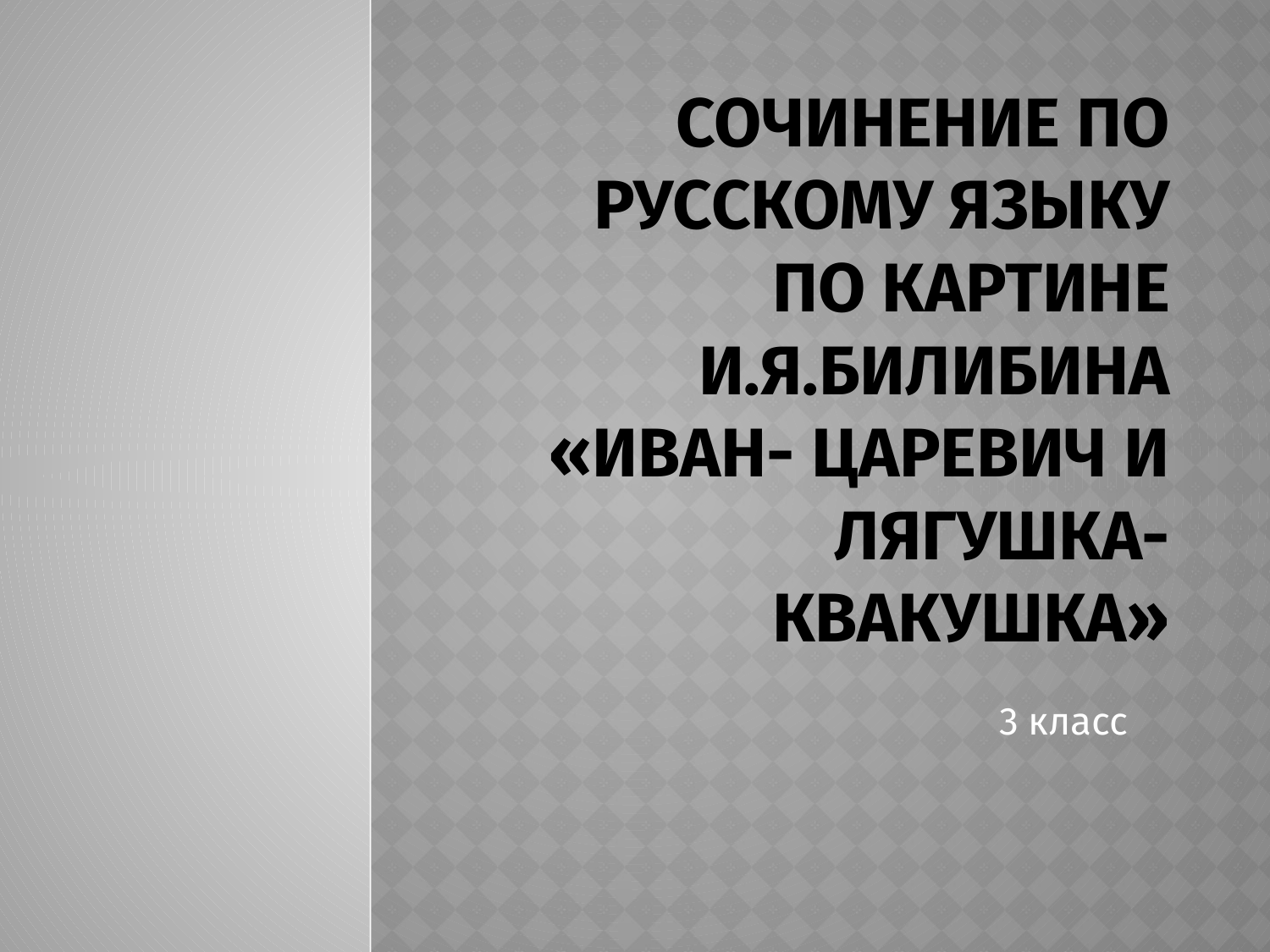

# Сочинение по русскому языку по картине И.Я.Билибина «Иван- Царевич и лягушка-квакушка»
3 класс